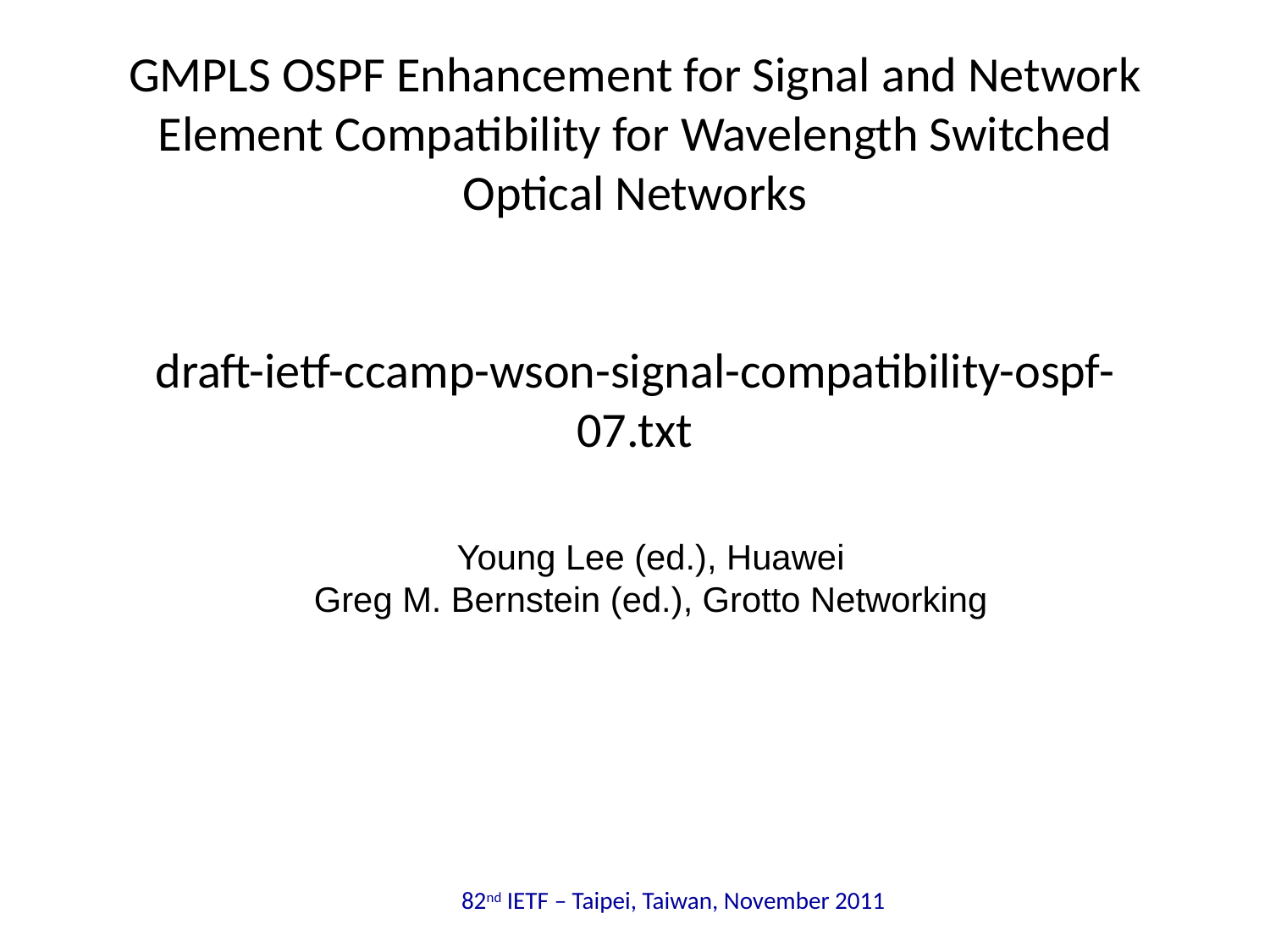

# GMPLS OSPF Enhancement for Signal and Network Element Compatibility for Wavelength Switched Optical Networks draft-ietf-ccamp-wson-signal-compatibility-ospf-07.txt
Young Lee (ed.), Huawei
Greg M. Bernstein (ed.), Grotto Networking